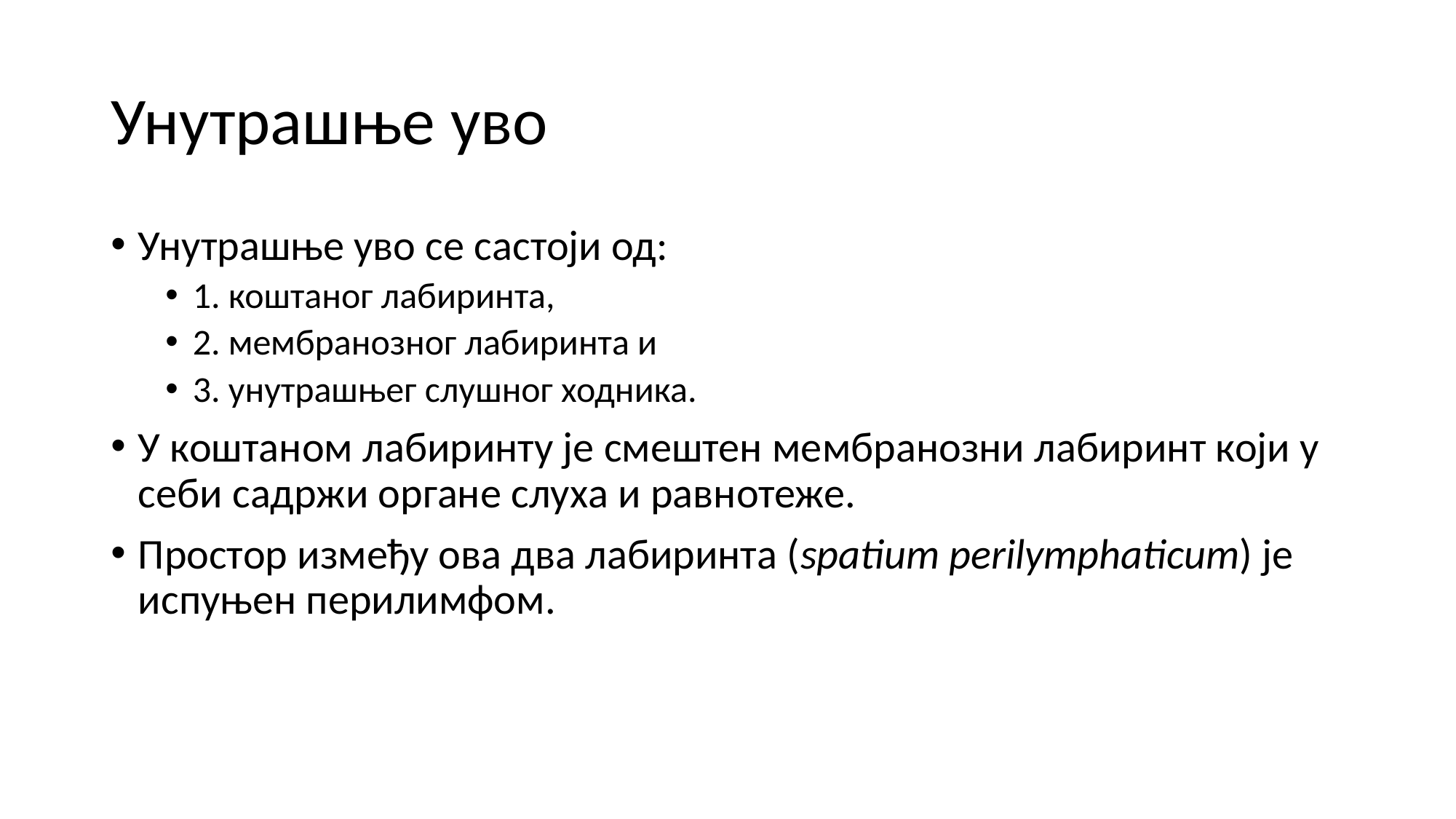

# Унутрашње уво
Унутрашње уво се састоји од:
1. коштаног лабиринта,
2. мембранозног лабиринта и
3. унутрашњег слушног ходника.
У коштаном лабиринту је смештен ме­мбранозни лабиринт који у себи садржи органе слуха и равнотеже.
Простор између ова два лабиринта (spatium perilymphaticum) је испуњен перилимфом.